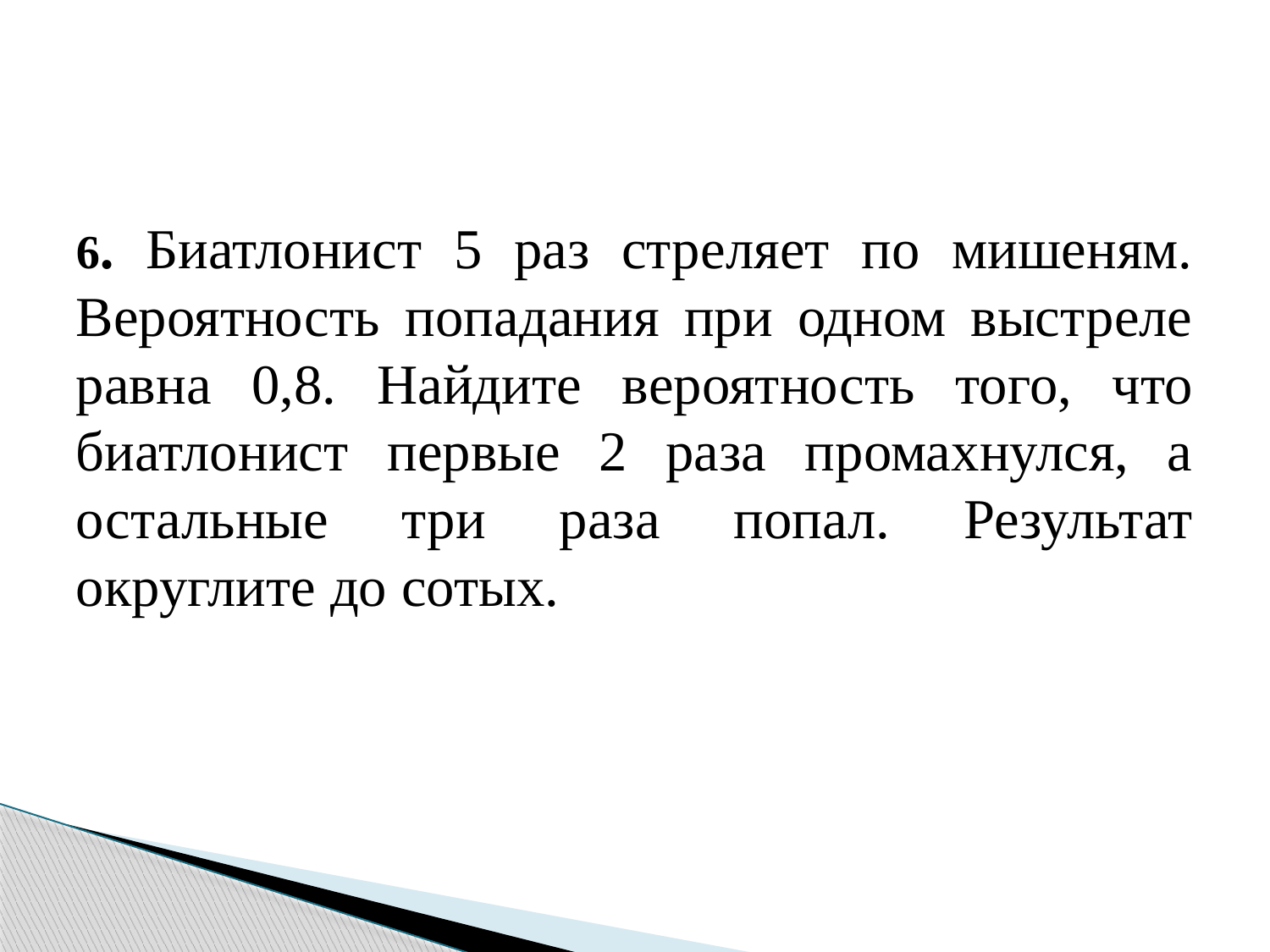

#
6. Биатлонист 5 раз стреляет по мишеням. Вероятность попадания при одном выстреле равна 0,8. Найдите вероятность того, что биатлонист первые 2 раза промахнулся, а остальные три раза попал. Результат округлите до сотых.